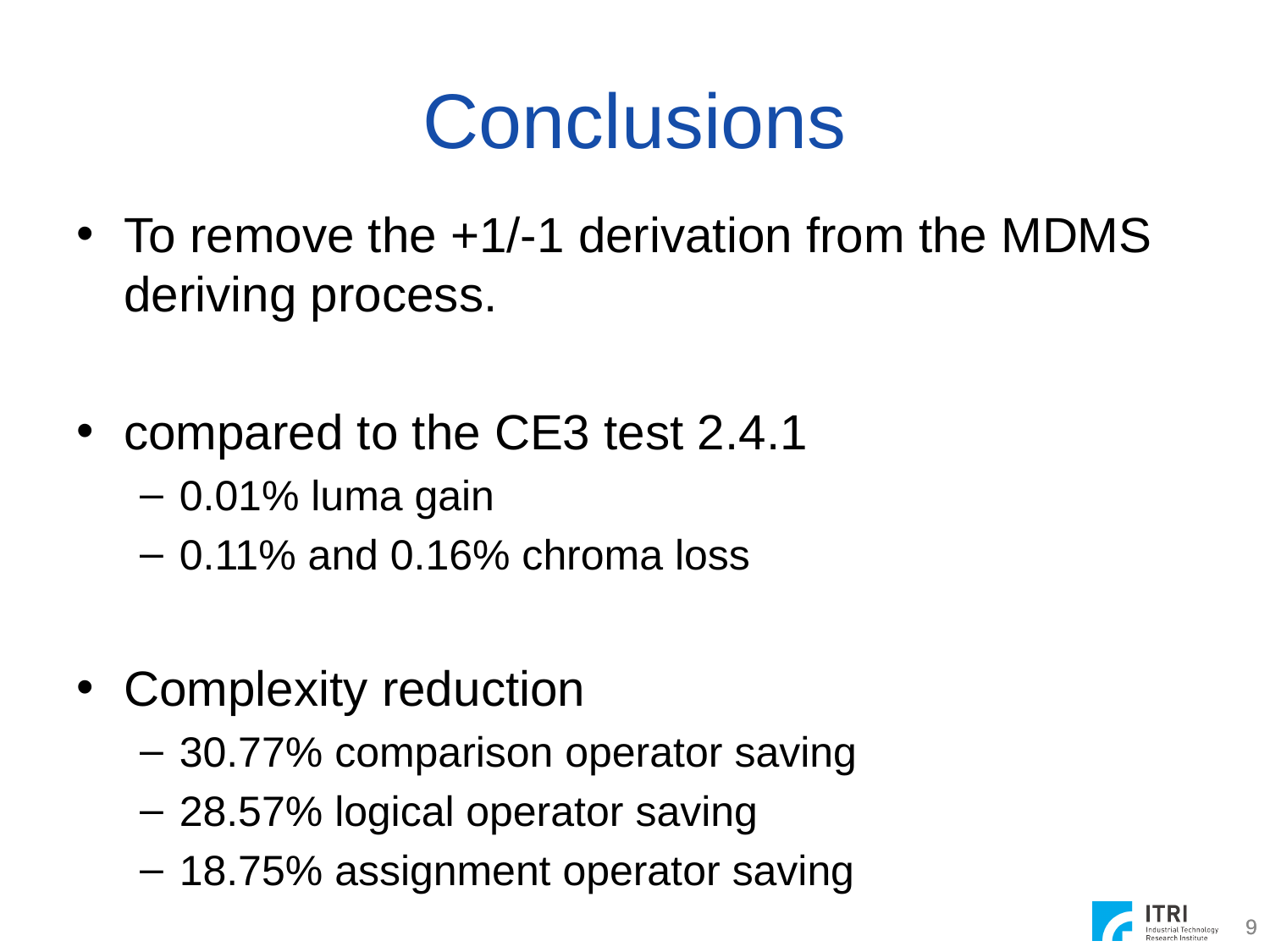

# Conclusions
To remove the +1/-1 derivation from the MDMS deriving process.

compared to the CE3 test 2.4.1
0.01% luma gain
0.11% and 0.16% chroma loss

Complexity reduction
30.77% comparison operator saving
28.57% logical operator saving
18.75% assignment operator saving
9